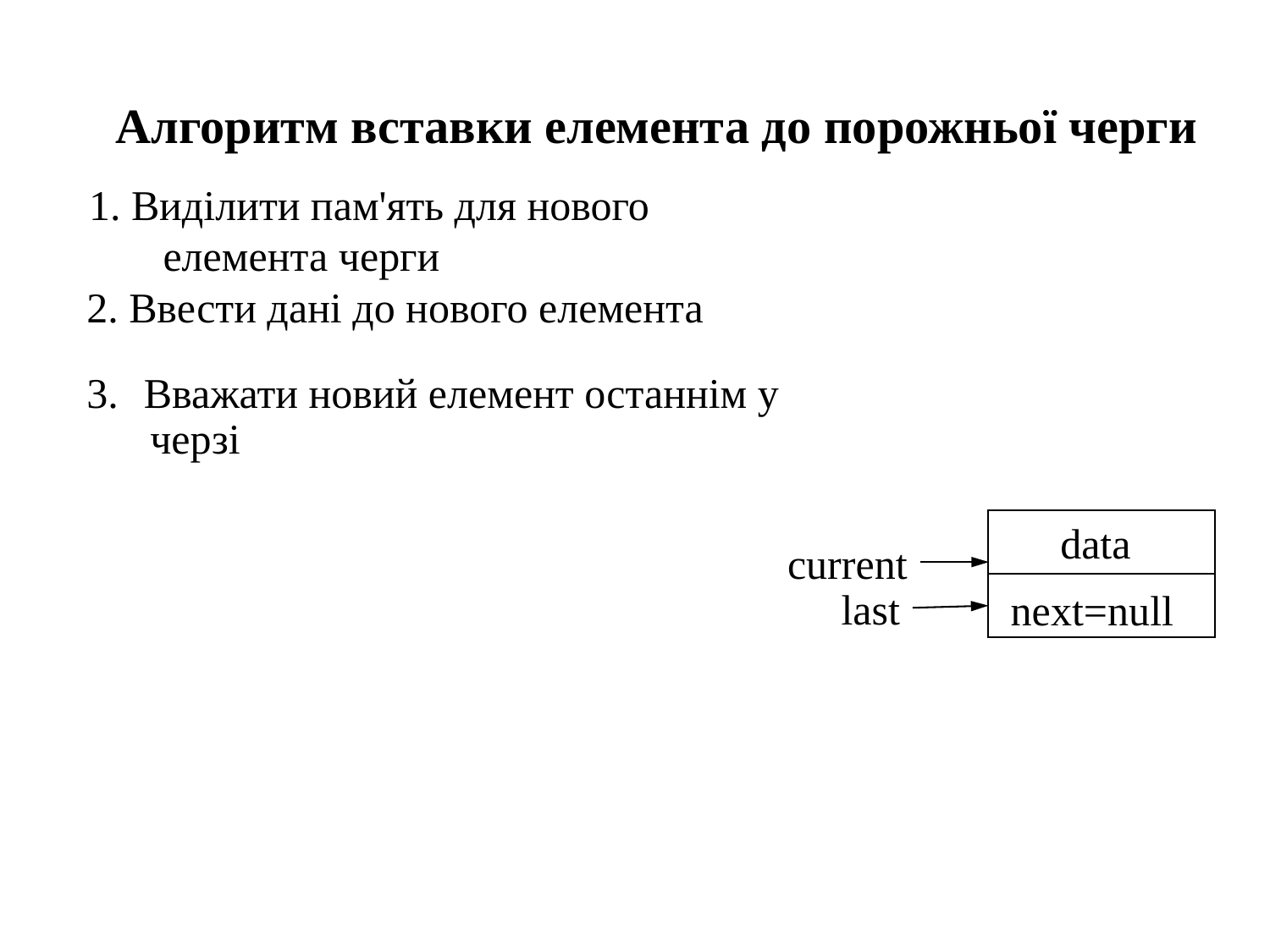

Алгоритм вставки елемента до порожньої черги
1. Виділити пам'ять для нового елемента черги
2. Ввести дані до нового елемента
3. Вважати новий елемент останнім у черзі

data

next=null
current
last